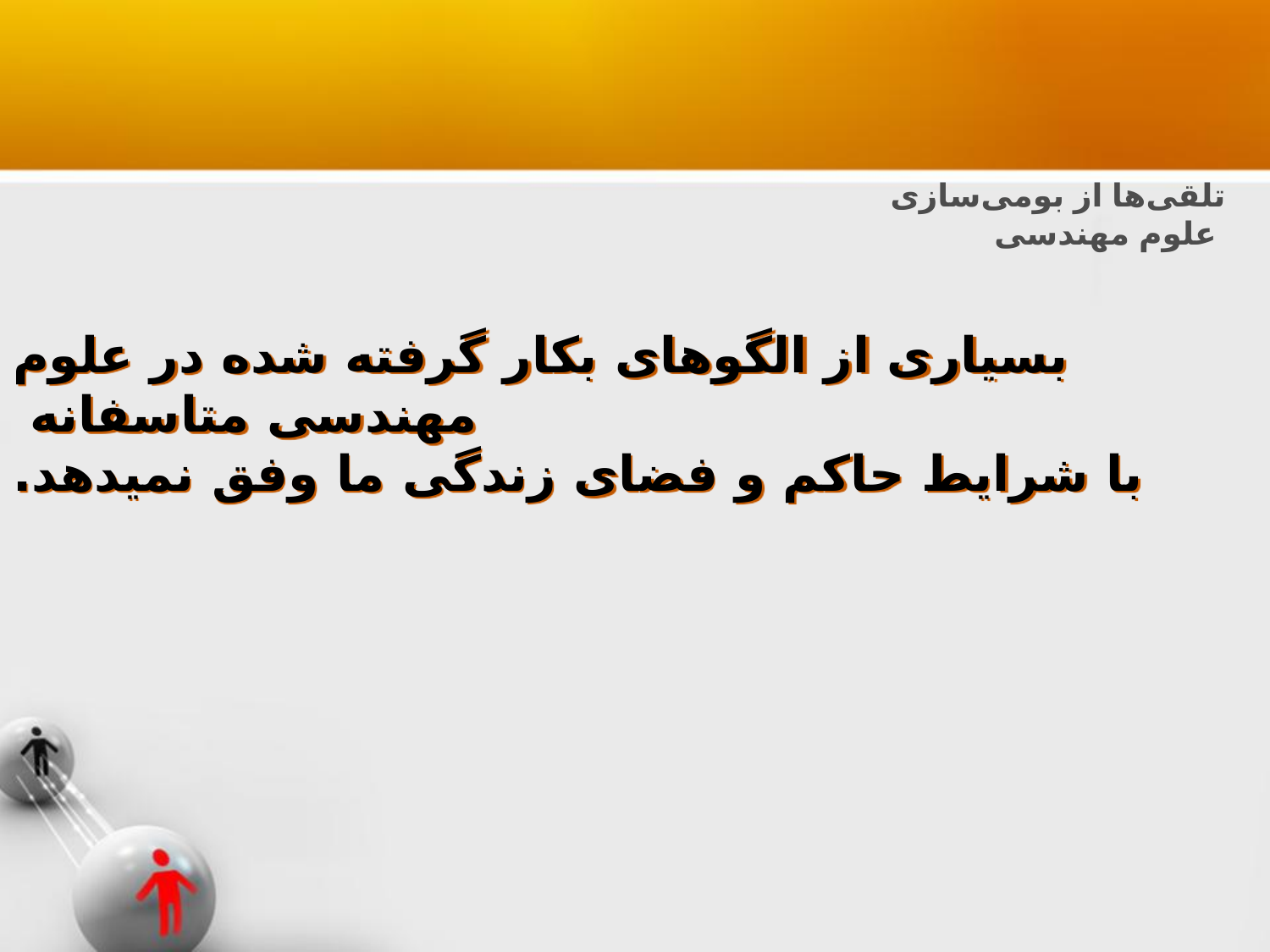

تلقی‌ها از بومی‌سازی
 علوم مهندسی
# بسیاری از الگوهای بکار گرفته شده در علوم مهندسی متاسفانه با شرایط حاکم و فضای زندگی ما وفق نمیدهد.